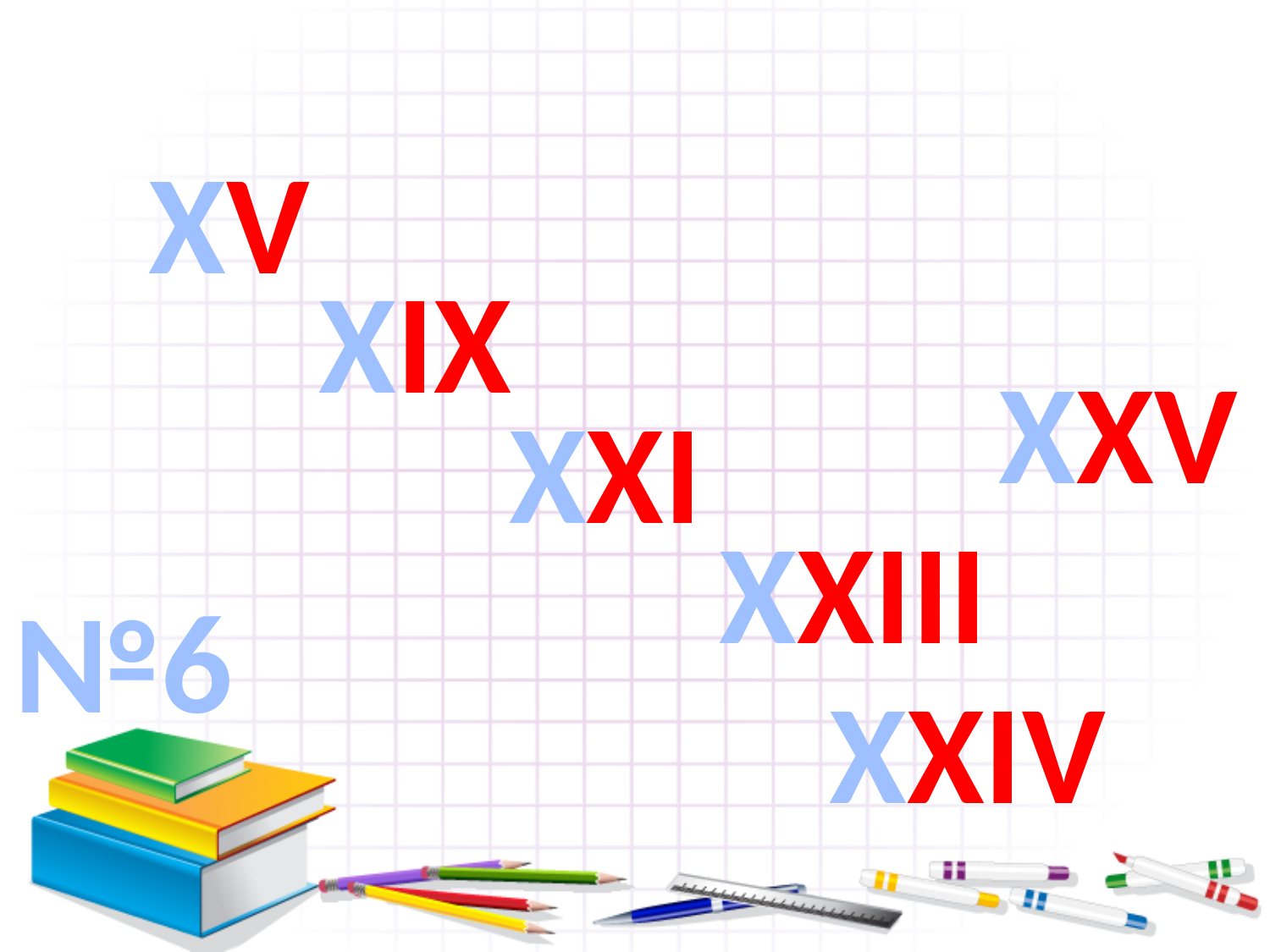

XV
XIX
XXV
XXI
XXIII
№6
XXIV